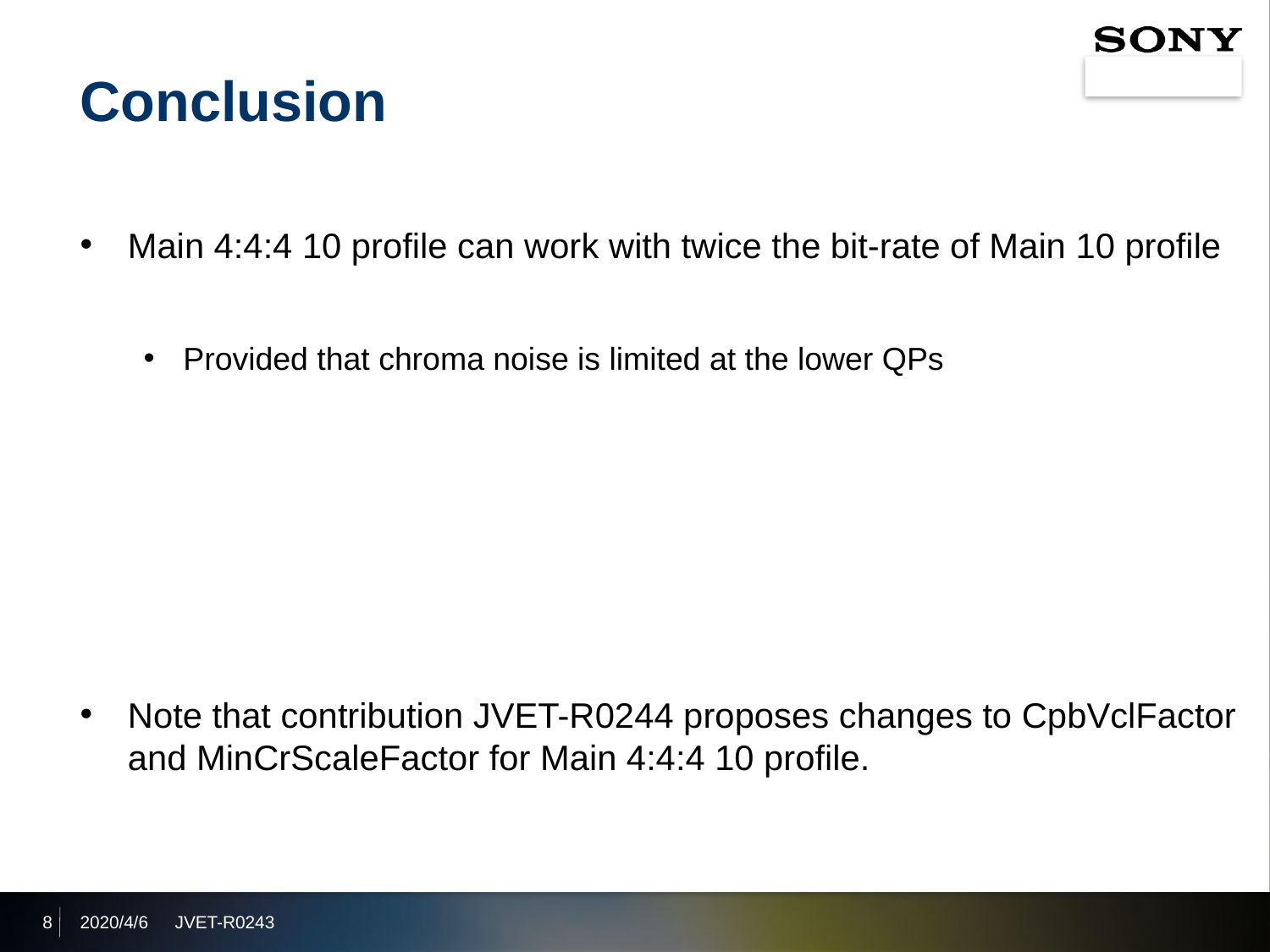

# Conclusion

Main 4:4:4 10 profile can work with twice the bit-rate of Main 10 profile

Provided that chroma noise is limited at the lower QPs

Note that contribution JVET-R0244 proposes changes to CpbVclFactor and MinCrScaleFactor for Main 4:4:4 10 profile.

8
2020/4/6
JVET-R0243